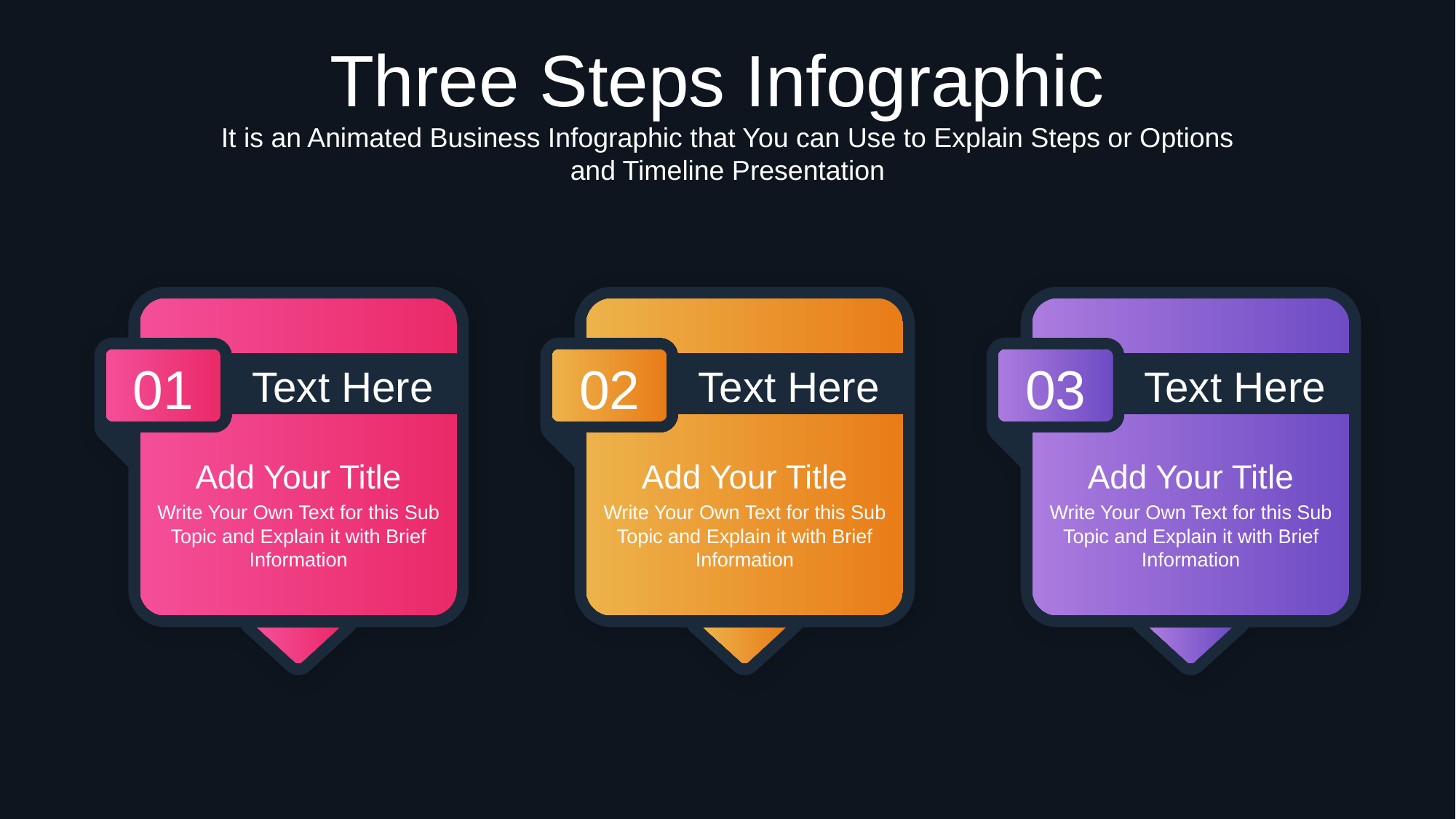

Three Steps Infographic
It is an Animated Business Infographic that You can Use to Explain Steps or Options and Timeline Presentation

01

02

03
Text Here
Text Here
Text Here
Add Your Title
Add Your Title
Add Your Title
Write Your Own Text for this Sub Topic and Explain it with Brief Information
Write Your Own Text for this Sub Topic and Explain it with Brief Information
Write Your Own Text for this Sub Topic and Explain it with Brief Information